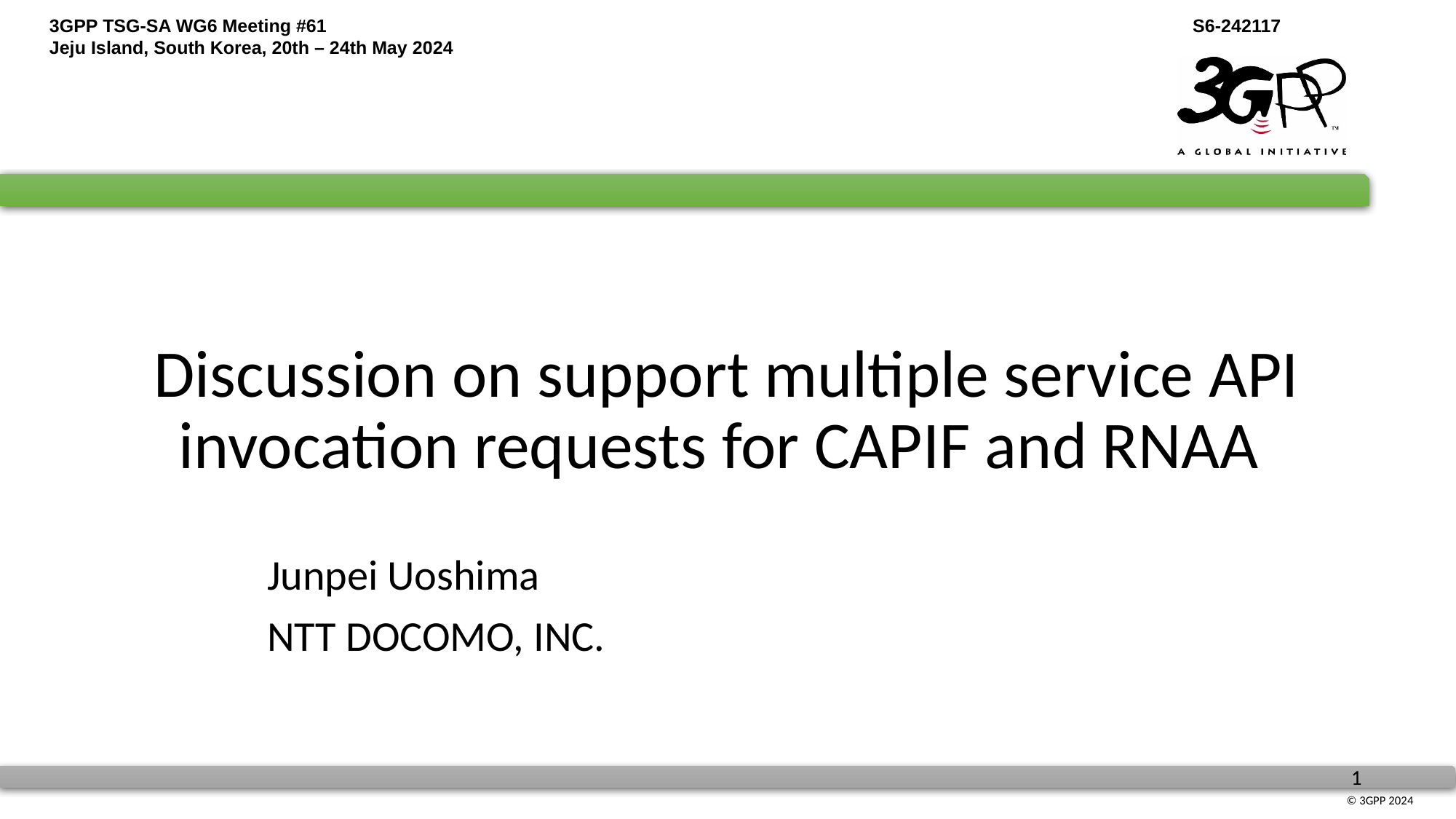

# Discussion on support multiple service API invocation requests for CAPIF and RNAA
Junpei Uoshima
NTT DOCOMO, INC.